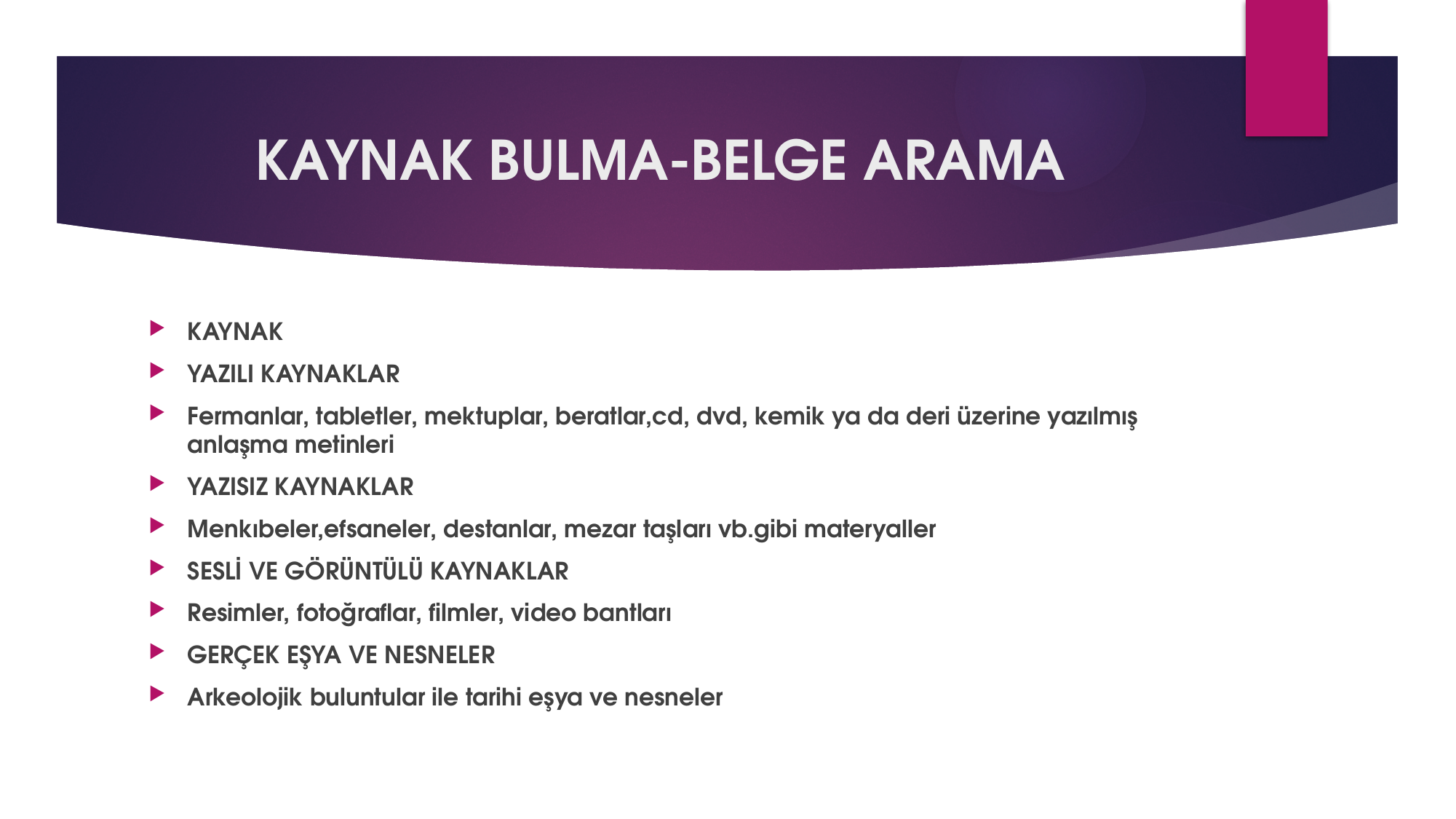

# KAYNAK BULMA-BELGE ARAMA
KAYNAK
YAZILI KAYNAKLAR
Fermanlar, tabletler, mektuplar, beratlar,cd, dvd, kemik ya da deri üzerine yazılmış anlaşma metinleri
YAZISIZ KAYNAKLAR
Menkıbeler,efsaneler, destanlar, mezar taşları vb.gibi materyaller
SESLİ VE GÖRÜNTÜLÜ KAYNAKLAR
Resimler, fotoğraflar, filmler, video bantları
GERÇEK EŞYA VE NESNELER
Arkeolojik buluntular ile tarihi eşya ve nesneler